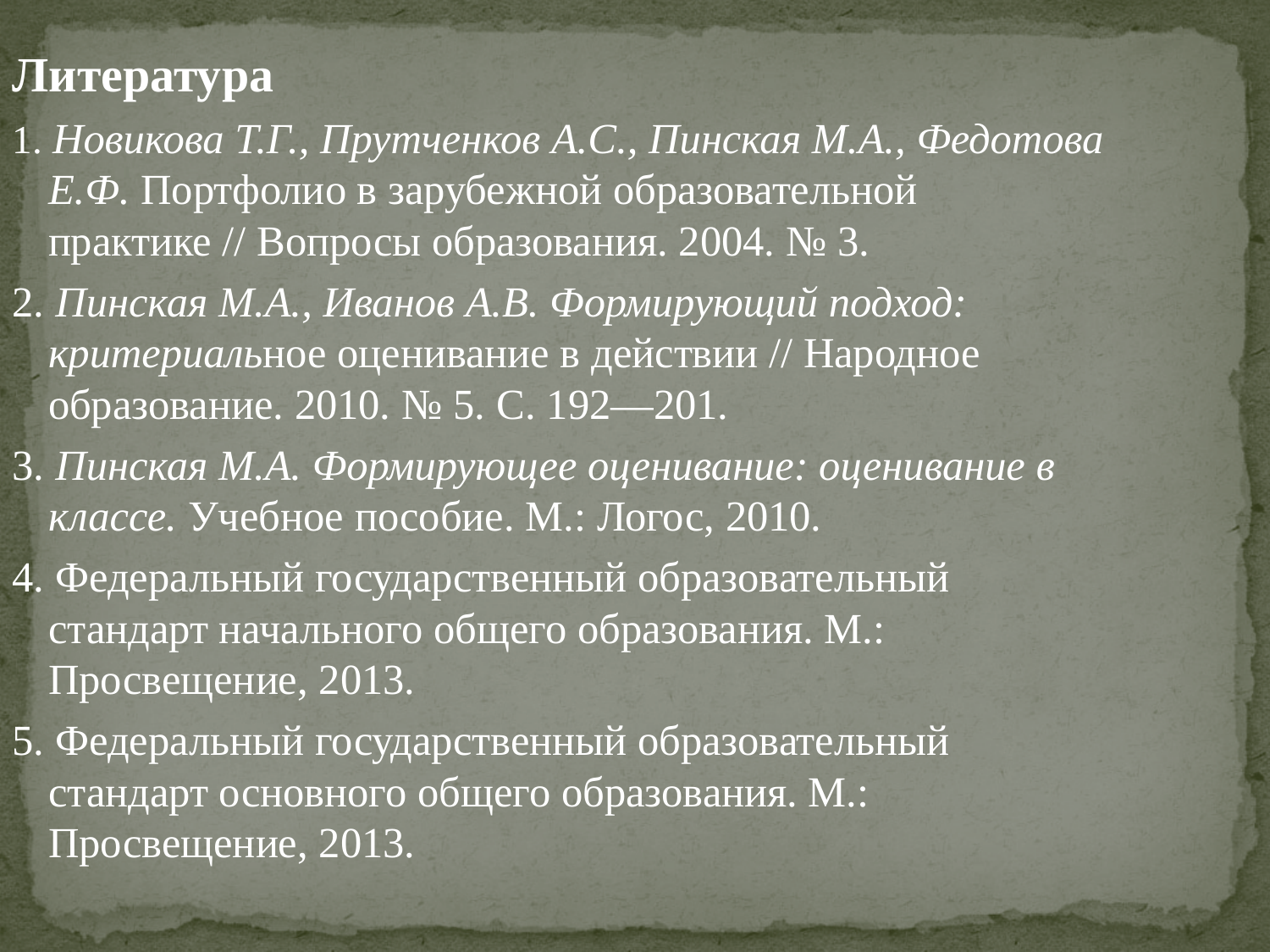

Литература
1. Новикова Т.Г., Прутченков А.С., Пинская М.А., Федотова Е.Ф. Портфолио в зарубежной образовательной практике // Вопросы образования. 2004. № 3.
2. Пинская М.А., Иванов А.В. Формирующий подход: критериальное оценивание в действии // Народное образование. 2010. № 5. C. 192—201.
3. Пинская М.А. Формирующее оценивание: оценивание в классе. Учебное пособие. М.: Логос, 2010.
4. Федеральный государственный образовательный стандарт начального общего образования. М.: Просвещение, 2013.
5. Федеральный государственный образовательный стандарт основного общего образования. М.: Просвещение, 2013.